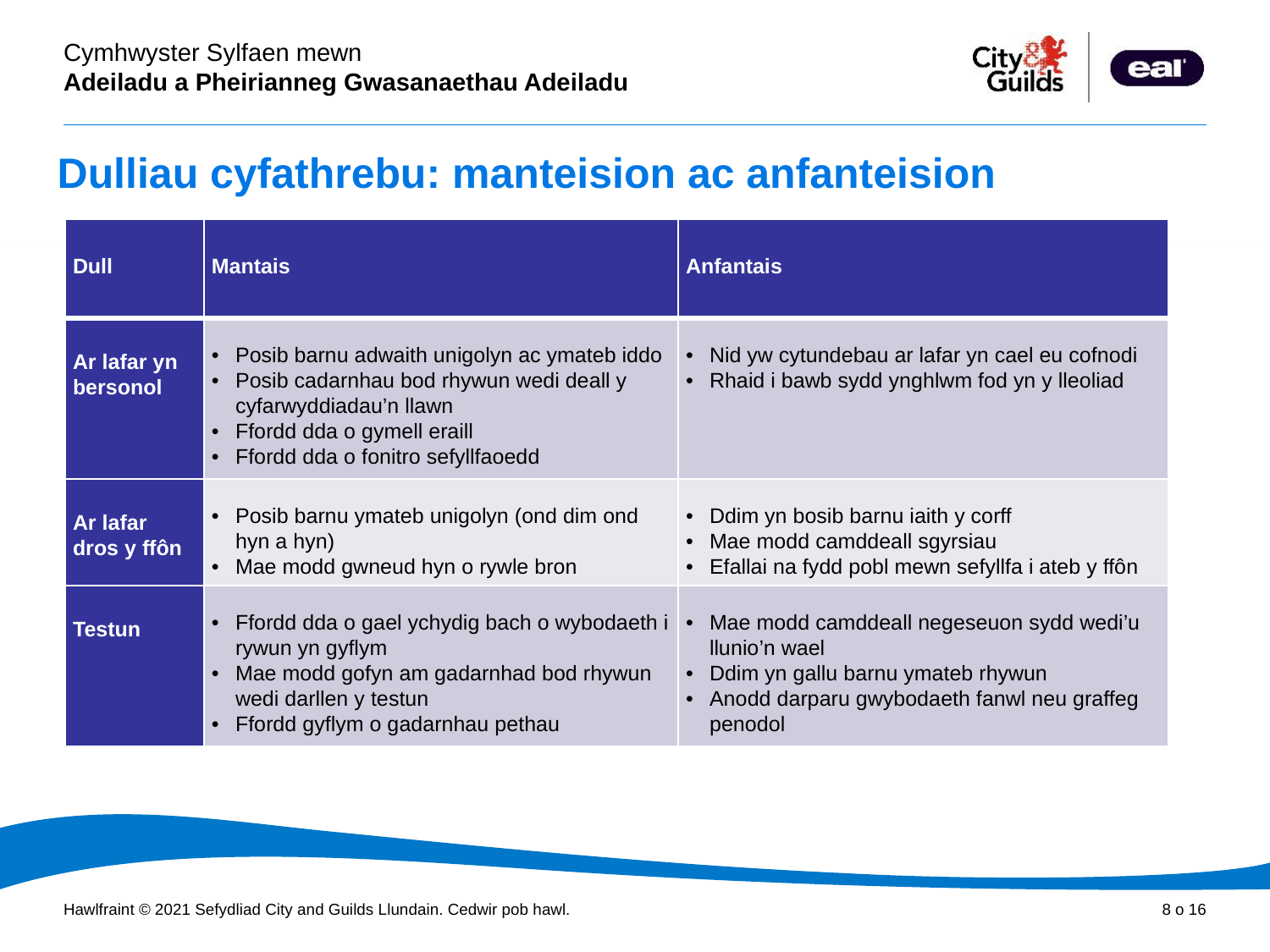

Dulliau cyfathrebu: manteision ac anfanteision

| Dull | Mantais | Anfantais |
| --- | --- | --- |
| Ar lafar yn bersonol | Posib barnu adwaith unigolyn ac ymateb iddo Posib cadarnhau bod rhywun wedi deall y cyfarwyddiadau’n llawn Ffordd dda o gymell eraill Ffordd dda o fonitro sefyllfaoedd | Nid yw cytundebau ar lafar yn cael eu cofnodi Rhaid i bawb sydd ynghlwm fod yn y lleoliad |
| Ar lafar dros y ffôn | Posib barnu ymateb unigolyn (ond dim ond hyn a hyn) Mae modd gwneud hyn o rywle bron | Ddim yn bosib barnu iaith y corff Mae modd camddeall sgyrsiau Efallai na fydd pobl mewn sefyllfa i ateb y ffôn |
| Testun | Ffordd dda o gael ychydig bach o wybodaeth i rywun yn gyflym Mae modd gofyn am gadarnhad bod rhywun wedi darllen y testun Ffordd gyflym o gadarnhau pethau | Mae modd camddeall negeseuon sydd wedi’u llunio’n wael Ddim yn gallu barnu ymateb rhywun Anodd darparu gwybodaeth fanwl neu graffeg penodol |